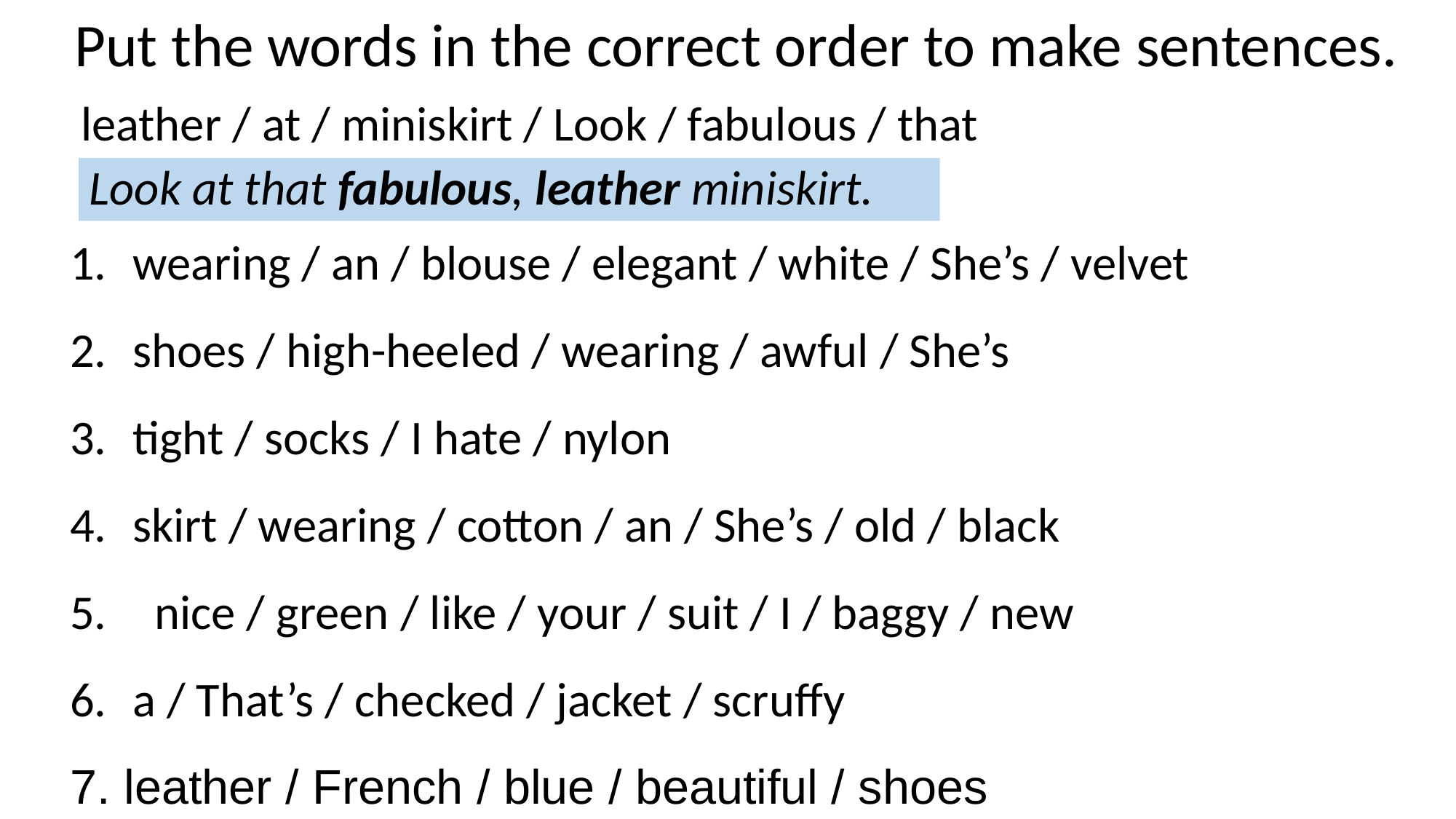

Put the words in the correct order to make sentences.
 leather / at / miniskirt / Look / fabulous / that
Look at that fabulous, leather miniskirt.
  wearing / an / blouse / elegant / white / She’s / velvet
  shoes / high-heeled / wearing / awful / She’s
  tight / socks / I hate / nylon
  skirt / wearing / cotton / an / She’s / old / black
    nice / green / like / your / suit / I / baggy / new
  a / That’s / checked / jacket / scruffy
 leather / French / blue / beautiful / shoes